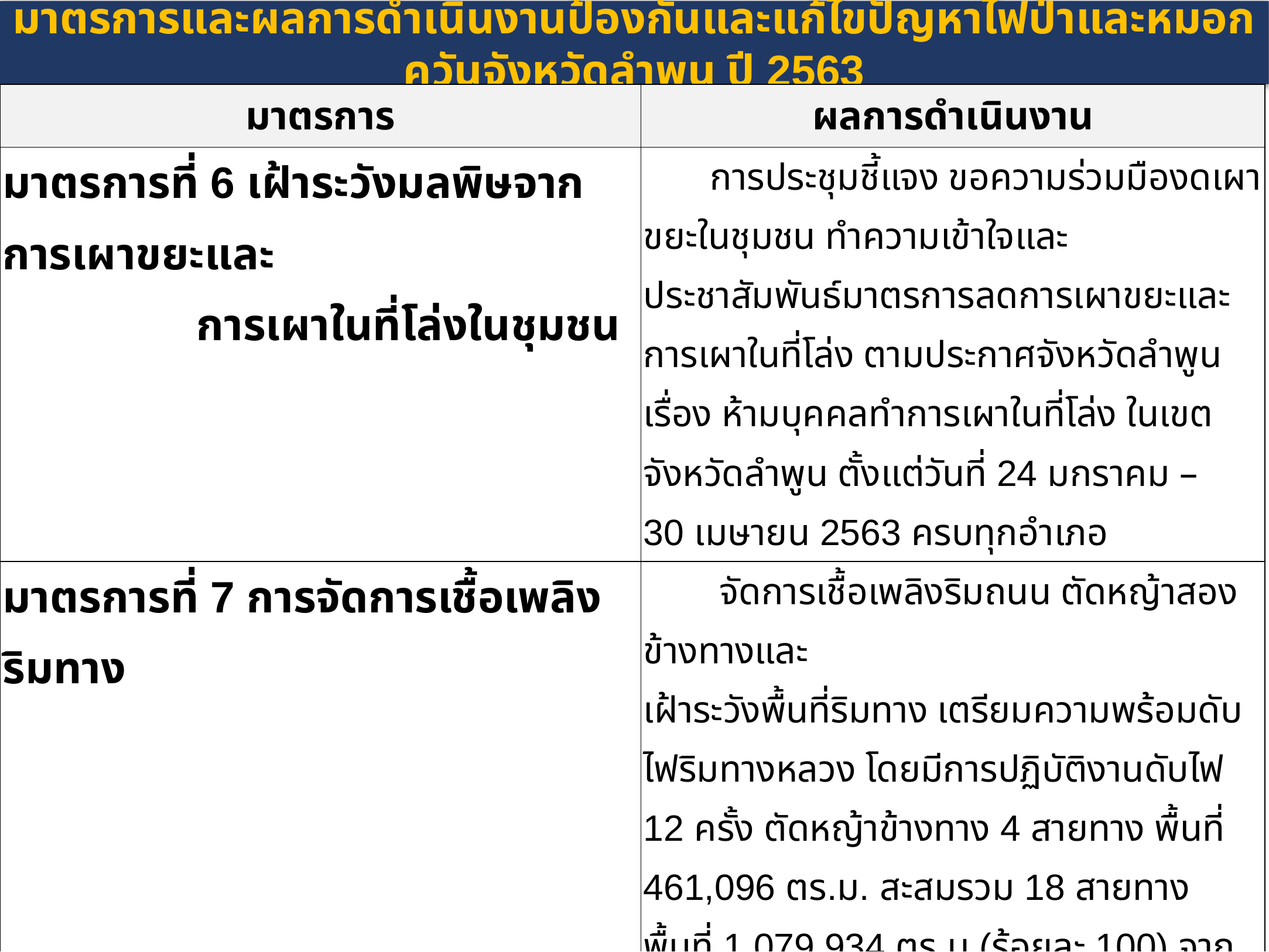

มาตรการและผลการดำเนินงานป้องกันและแก้ไขปัญหาไฟป่าและหมอกควันจังหวัดลำพูน ปี 2563
| มาตรการ | ผลการดำเนินงาน |
| --- | --- |
| มาตรการที่ 6 เฝ้าระวังมลพิษจากการเผาขยะและ การเผาในที่โล่งในชุมชน | การประชุมชี้แจง ขอความร่วมมืองดเผาขยะในชุมชน ทำความเข้าใจและประชาสัมพันธ์มาตรการลดการเผาขยะและการเผาในที่โล่ง ตามประกาศจังหวัดลำพูน เรื่อง ห้ามบุคคลทำการเผาในที่โล่ง ในเขตจังหวัดลำพูน ตั้งแต่วันที่ 24 มกราคม – 30 เมษายน 2563 ครบทุกอำเภอ |
| มาตรการที่ 7 การจัดการเชื้อเพลิงริมทาง | จัดการเชื้อเพลิงริมถนน ตัดหญ้าสองข้างทางและ เฝ้าระวังพื้นที่ริมทาง เตรียมความพร้อมดับไฟริมทางหลวง โดยมีการปฏิบัติงานดับไฟ 12 ครั้ง ตัดหญ้าข้างทาง 4 สายทาง พื้นที่ 461,096 ตร.ม. สะสมรวม 18 สายทาง พื้นที่ 1,079,934 ตร.ม.(ร้อยละ 100) จากเป้าหมายพื้นที่รวม 1,079,934ตร.ม. |
| มาตรการที่ 8 การป้องกันและควบคุมไฟป่า | จุดความร้อนในพื้นที่จังหวัดลำพูน ตั้งแต่วันที่ 1 มกราคม ถึง 17 กุมภาพันธ์ 2563 จำนวน 1,911 จุด ศูนย์บัญชาการเหตุการณ์ ระดับอำเภอทุกอำเภอ ได้สนธิกำลังตรวจสอบและดับไฟในพื้นที่เป็นประจำทุกวัน สามารถดับไฟได้ทุกพื้นที่แล้ว โดยกำหนดแนวทางปฏิบัติหากมีไฟไหม้ลุกลาม ให้วิเคราะห์สถานการณ์และเร่งสรุป หากต้องกำลังสนับสนุนในการดับไฟ ให้แจ้งศูนย์จังหวัดโดยด่วน |